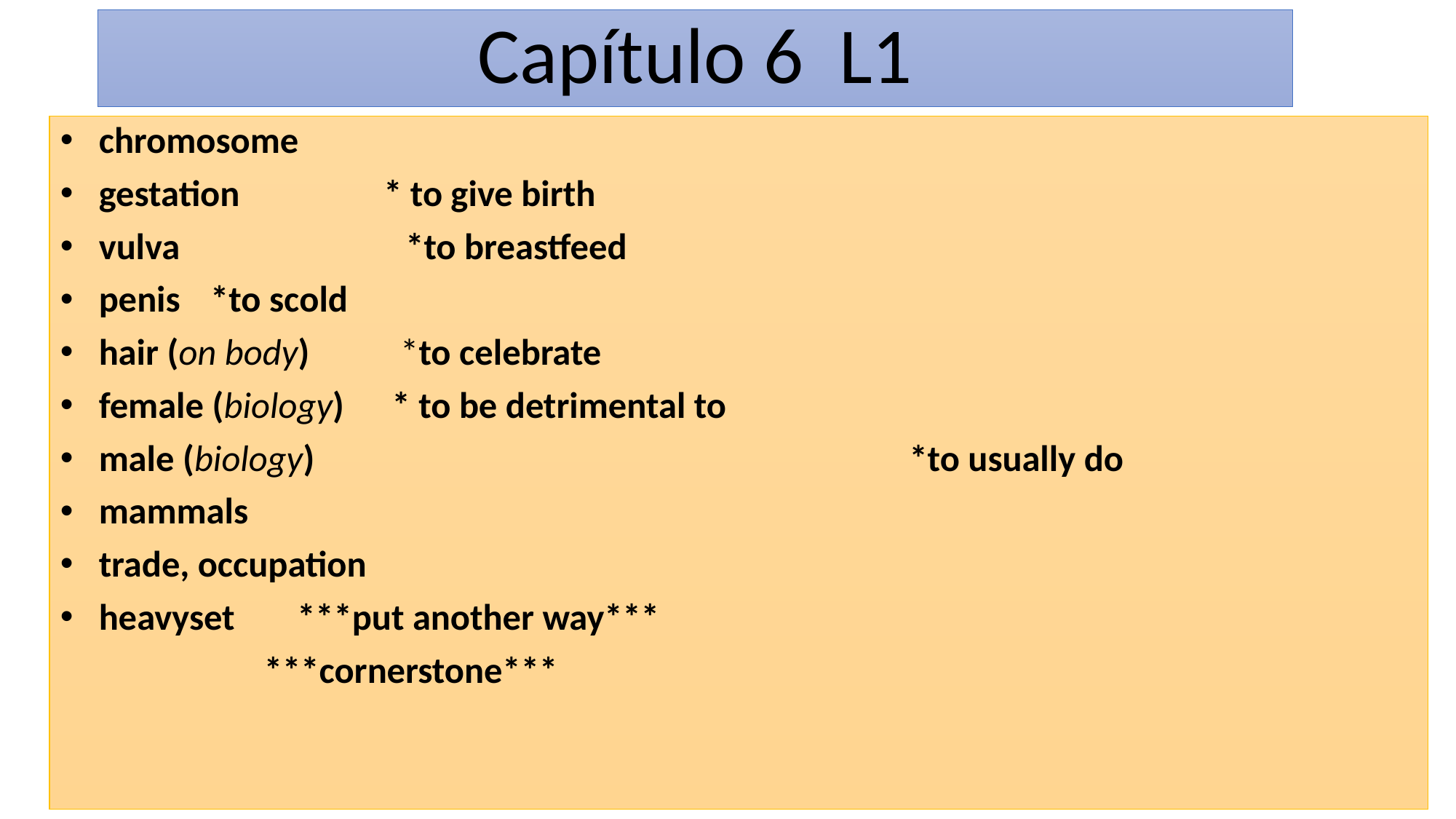

# Capítulo 6  L1
chromosome
gestation 					      		* to give birth
vulva					    	              *to breastfeed
penis 							  *to scold
hair (on body)						  *to celebrate
female (biology)						 * to be detrimental to
male (biology) 	                                                               *to usually do
mammals
trade, occupation
heavyset 						 ***put another way***
						             ***cornerstone***